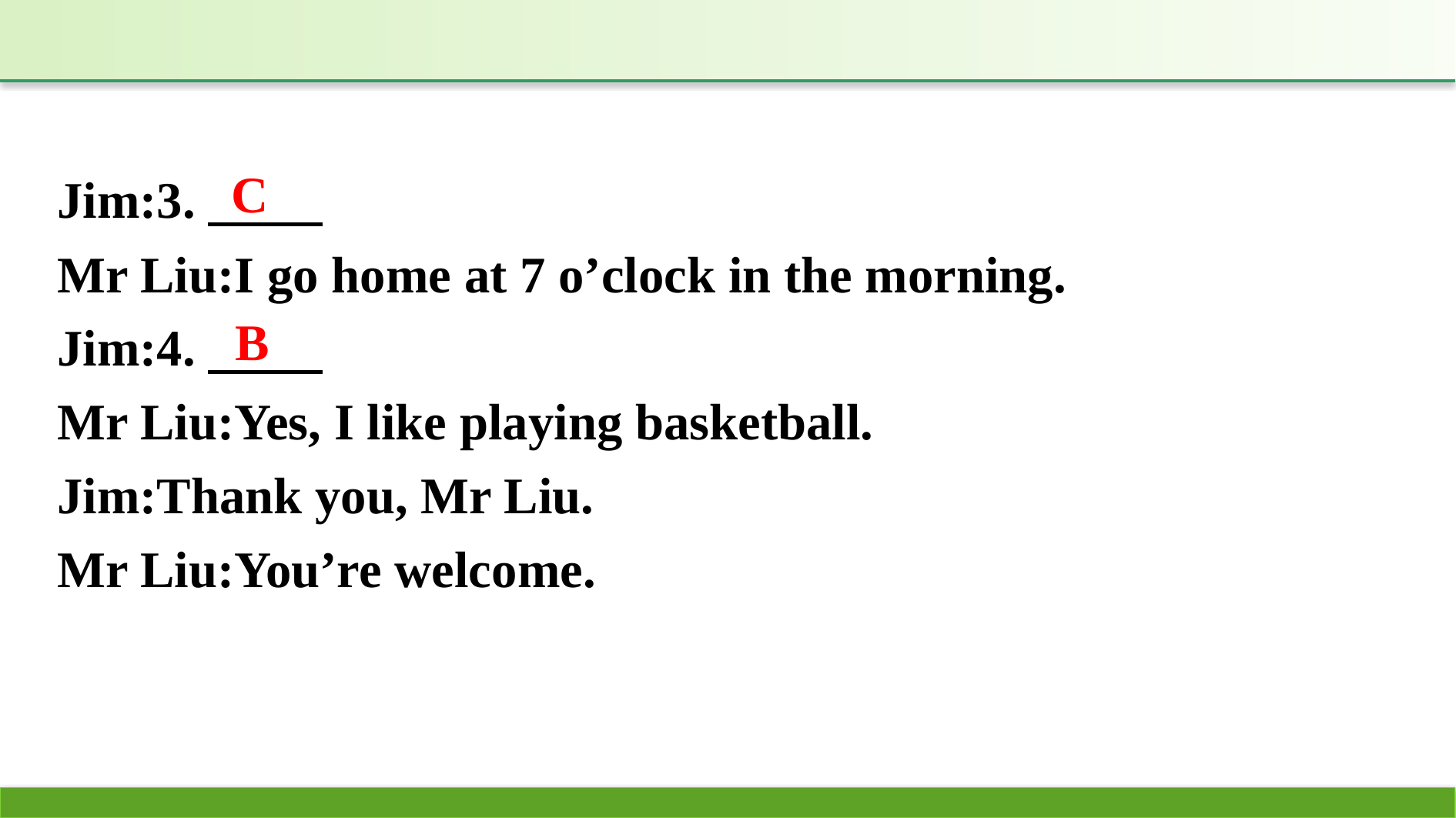

Jim:3.
Mr Liu:I go home at 7 o’clock in the morning.
Jim:4.　　 
Mr Liu:Yes, I like playing basketball.
Jim:Thank you, Mr Liu.
Mr Liu:You’re welcome.
C
B